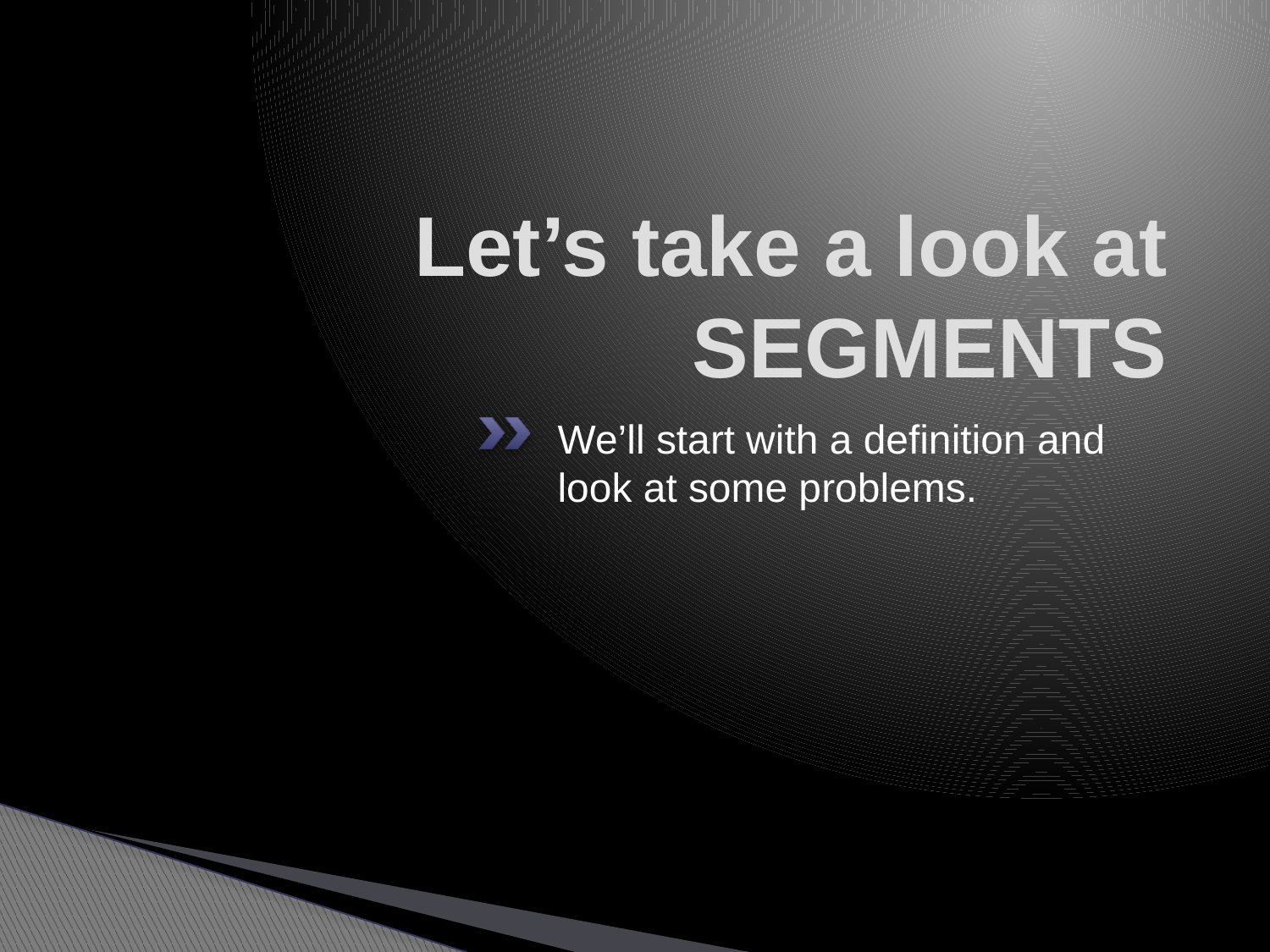

# Let’s take a look at SEGMENTS
We’ll start with a definition and look at some problems.